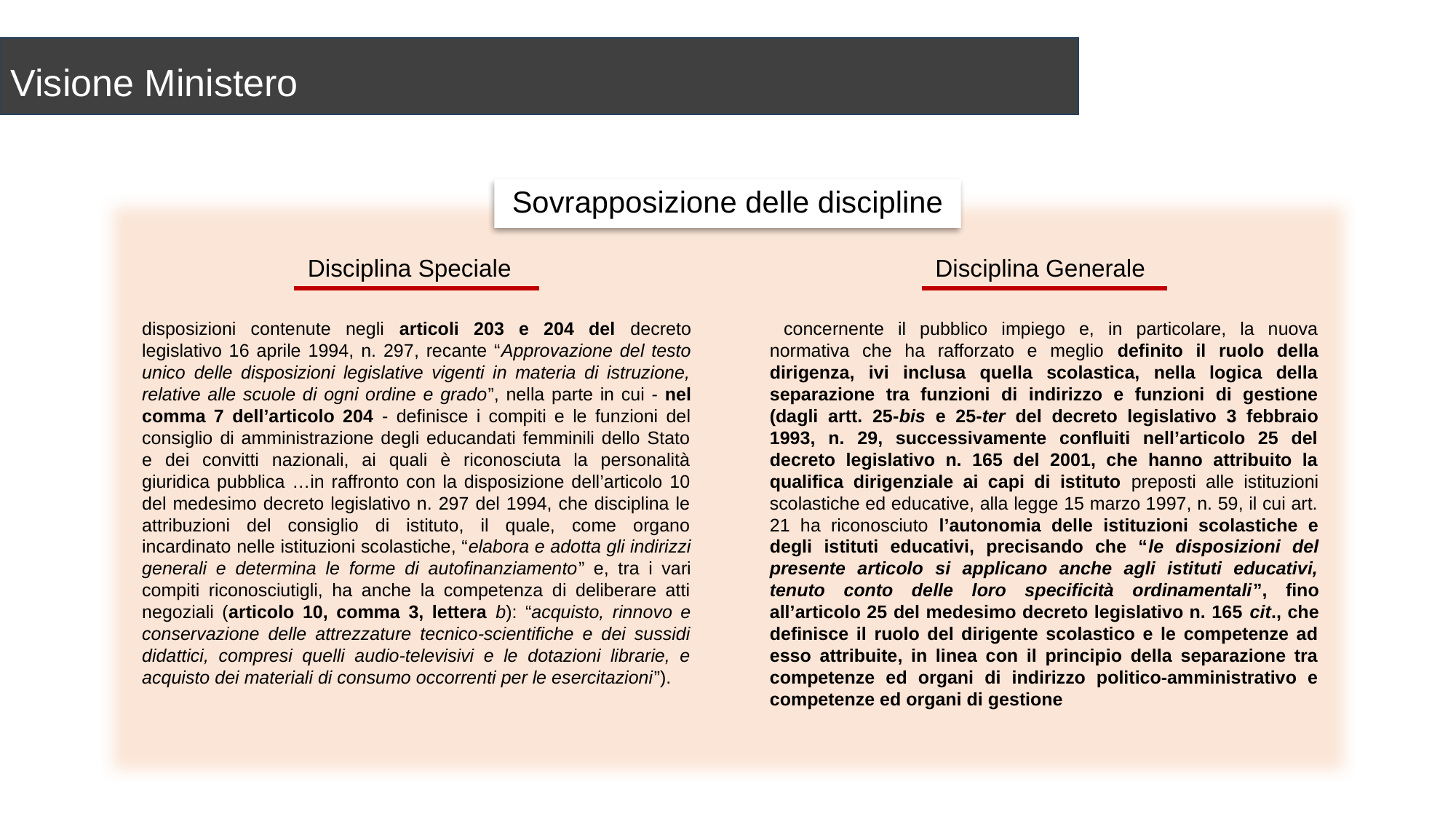

Visione Ministero
# Sovrapposizione delle discipline

Disciplina Speciale
Disciplina Generale
disposizioni contenute negli articoli 203 e 204 del decreto legislativo 16 aprile 1994, n. 297, recante “Approvazione del testo unico delle disposizioni legislative vigenti in materia di istruzione, relative alle scuole di ogni ordine e grado”, nella parte in cui - nel comma 7 dell’articolo 204 - definisce i compiti e le funzioni del consiglio di amministrazione degli educandati femminili dello Stato e dei convitti nazionali, ai quali è riconosciuta la personalità giuridica pubblica …in raffronto con la disposizione dell’articolo 10 del medesimo decreto legislativo n. 297 del 1994, che disciplina le attribuzioni del consiglio di istituto, il quale, come organo incardinato nelle istituzioni scolastiche, “elabora e adotta gli indirizzi generali e determina le forme di autofinanziamento” e, tra i vari compiti riconosciutigli, ha anche la competenza di deliberare atti negoziali (articolo 10, comma 3, lettera b): “acquisto, rinnovo e conservazione delle attrezzature tecnico-scientifiche e dei sussidi didattici, compresi quelli audio-televisivi e le dotazioni librarie, e acquisto dei materiali di consumo occorrenti per le esercitazioni”).

 concernente il pubblico impiego e, in particolare, la nuova normativa che ha rafforzato e meglio definito il ruolo della dirigenza, ivi inclusa quella scolastica, nella logica della separazione tra funzioni di indirizzo e funzioni di gestione (dagli artt. 25-bis e 25-ter del decreto legislativo 3 febbraio 1993, n. 29, successivamente confluiti nell’articolo 25 del decreto legislativo n. 165 del 2001, che hanno attribuito la qualifica dirigenziale ai capi di istituto preposti alle istituzioni scolastiche ed educative, alla legge 15 marzo 1997, n. 59, il cui art. 21 ha riconosciuto l’autonomia delle istituzioni scolastiche e degli istituti educativi, precisando che “le disposizioni del presente articolo si applicano anche agli istituti educativi, tenuto conto delle loro specificità ordinamentali”, fino all’articolo 25 del medesimo decreto legislativo n. 165 cit., che definisce il ruolo del dirigente scolastico e le competenze ad esso attribuite, in linea con il principio della separazione tra competenze ed organi di indirizzo politico-amministrativo e competenze ed organi di gestione